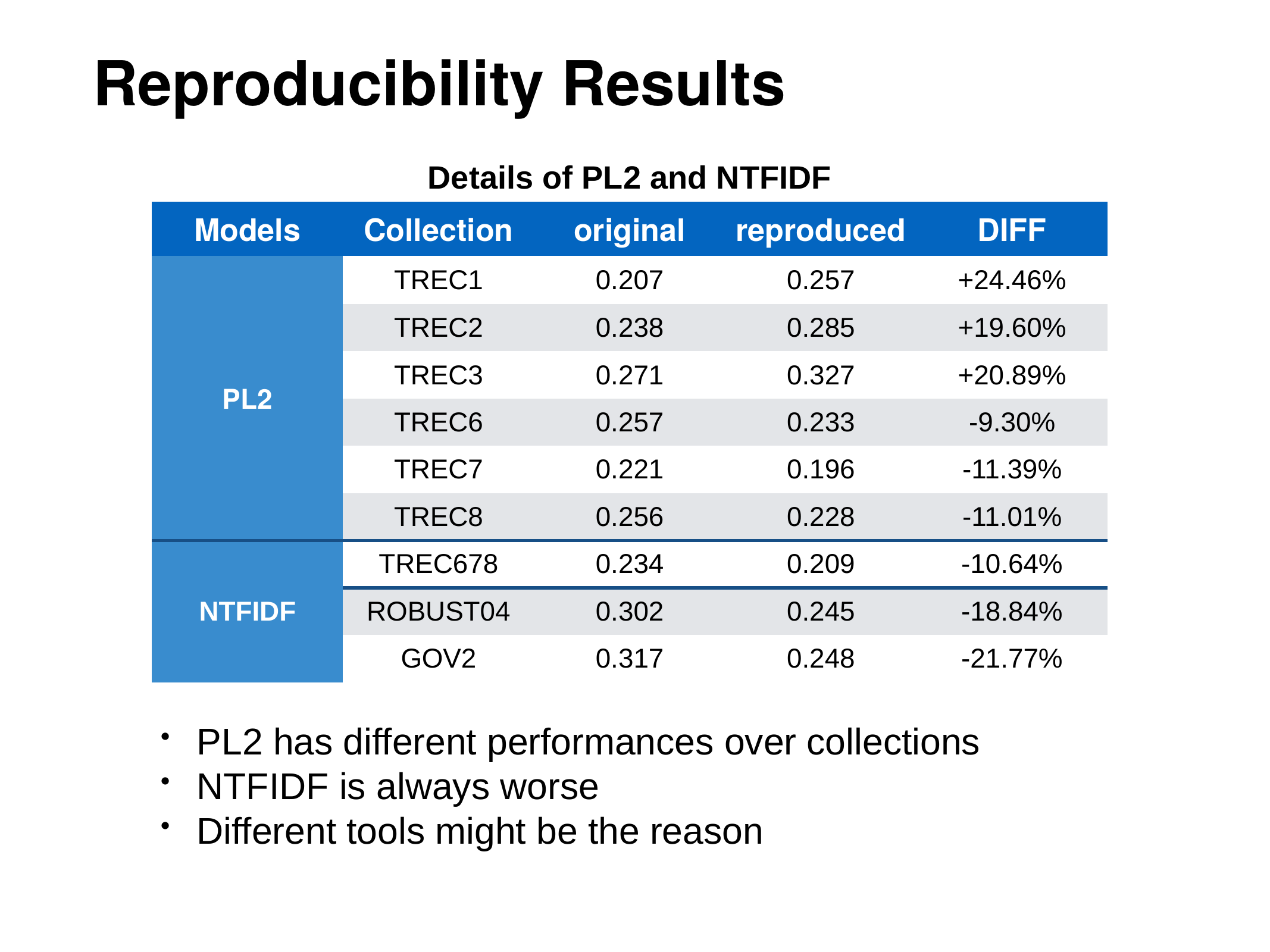

# Reproducibility Results
| Details of PL2 and NTFIDF |  |  |  |  |
| --- | --- | --- | --- | --- |
| Models | Collection | original | reproduced | DIFF |
| PL2 | TREC1 | 0.207 | 0.257 | +24.46% |
|  | TREC2 | 0.238 | 0.285 | +19.60% |
|  | TREC3 | 0.271 | 0.327 | +20.89% |
|  | TREC6 | 0.257 | 0.233 | -9.30% |
|  | TREC7 | 0.221 | 0.196 | -11.39% |
|  | TREC8 | 0.256 | 0.228 | -11.01% |
| NTFIDF | TREC678 | 0.234 | 0.209 | -10.64% |
|  | ROBUST04 | 0.302 | 0.245 | -18.84% |
|  | GOV2 | 0.317 | 0.248 | -21.77% |
PL2 has different performances over collections
NTFIDF is always worse
Different tools might be the reason
110